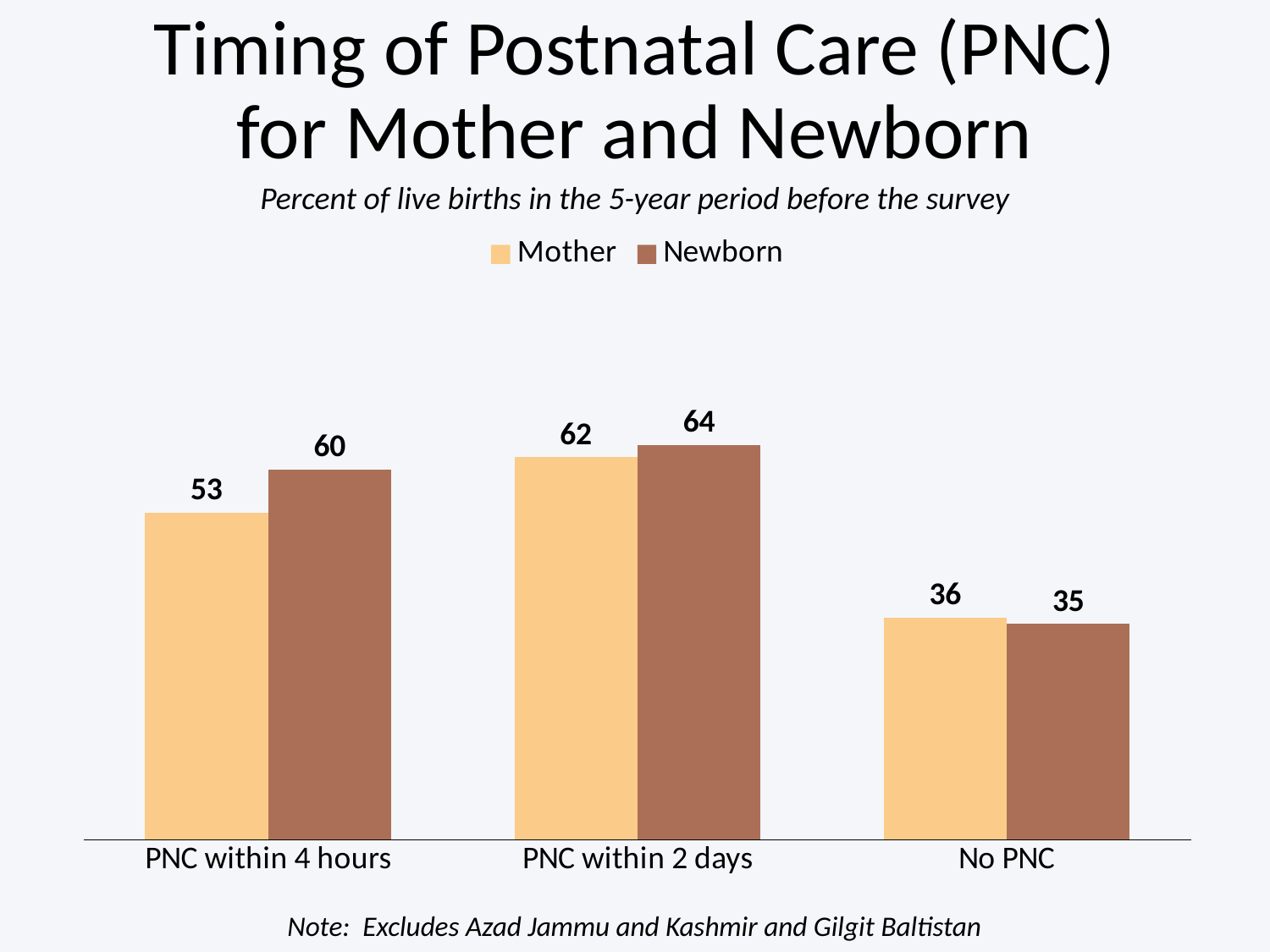

# Timing of Postnatal Care (PNC) for Mother and Newborn
Percent of live births in the 5-year period before the survey

### Chart

| Category | Mother | Newborn |
|---|---|---|
| PNC within 4 hours | 53.0 | 60.0 |
| PNC within 2 days | 62.0 | 64.0 |
| No PNC | 36.0 | 35.0 |
Note:  Excludes Azad Jammu and Kashmir and Gilgit Baltistan